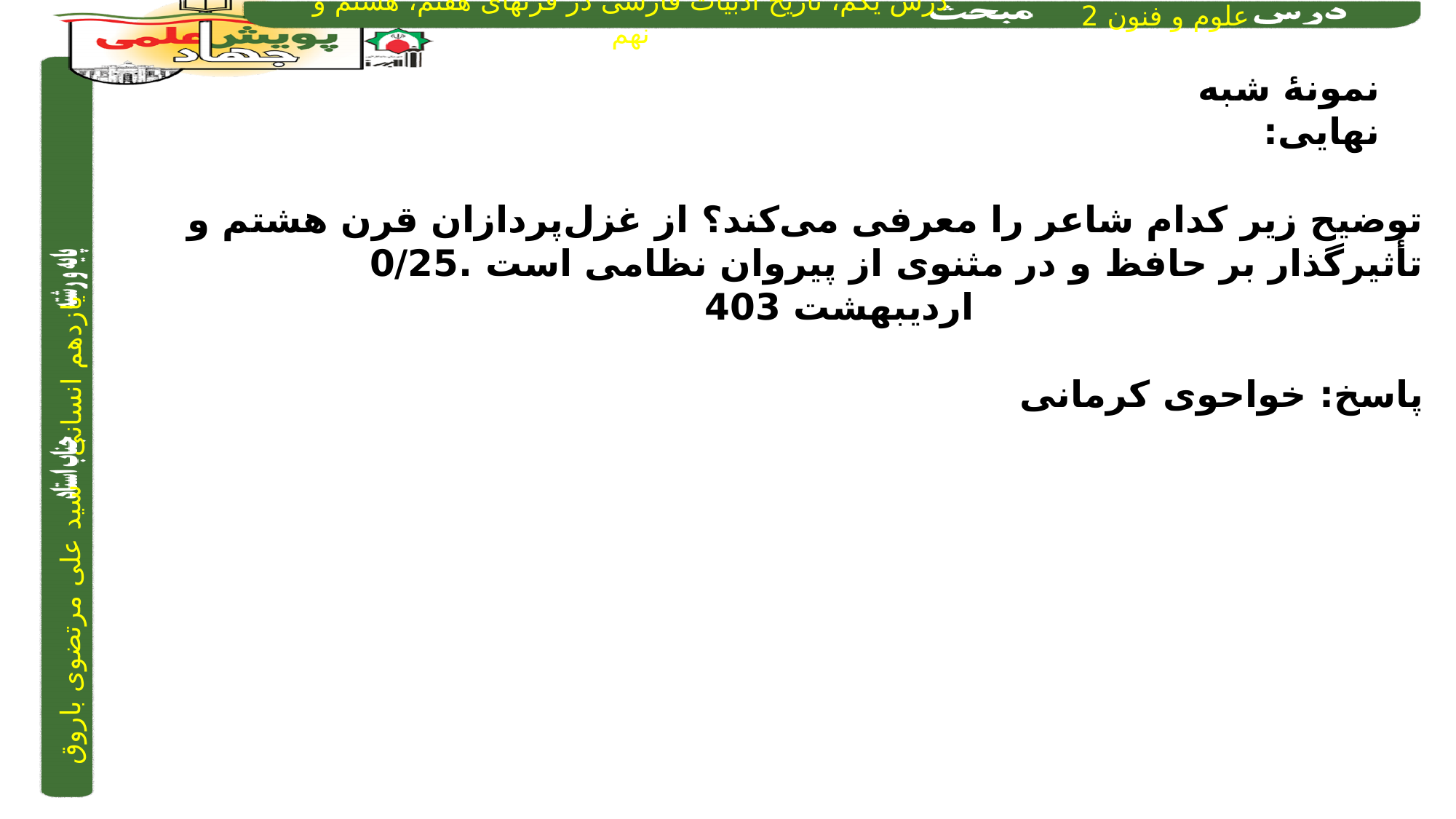

نمونۀ شبه نهایی:
توضیح زیر کدام شاعر را معرفی می‌کند؟ از غزل‌پردازان قرن هشتم و تأثیرگذار بر حافظ و در مثنوی از پیروان نظامی است .0/25							 اردیبهشت 403

پاسخ: خواحوی کرمانی